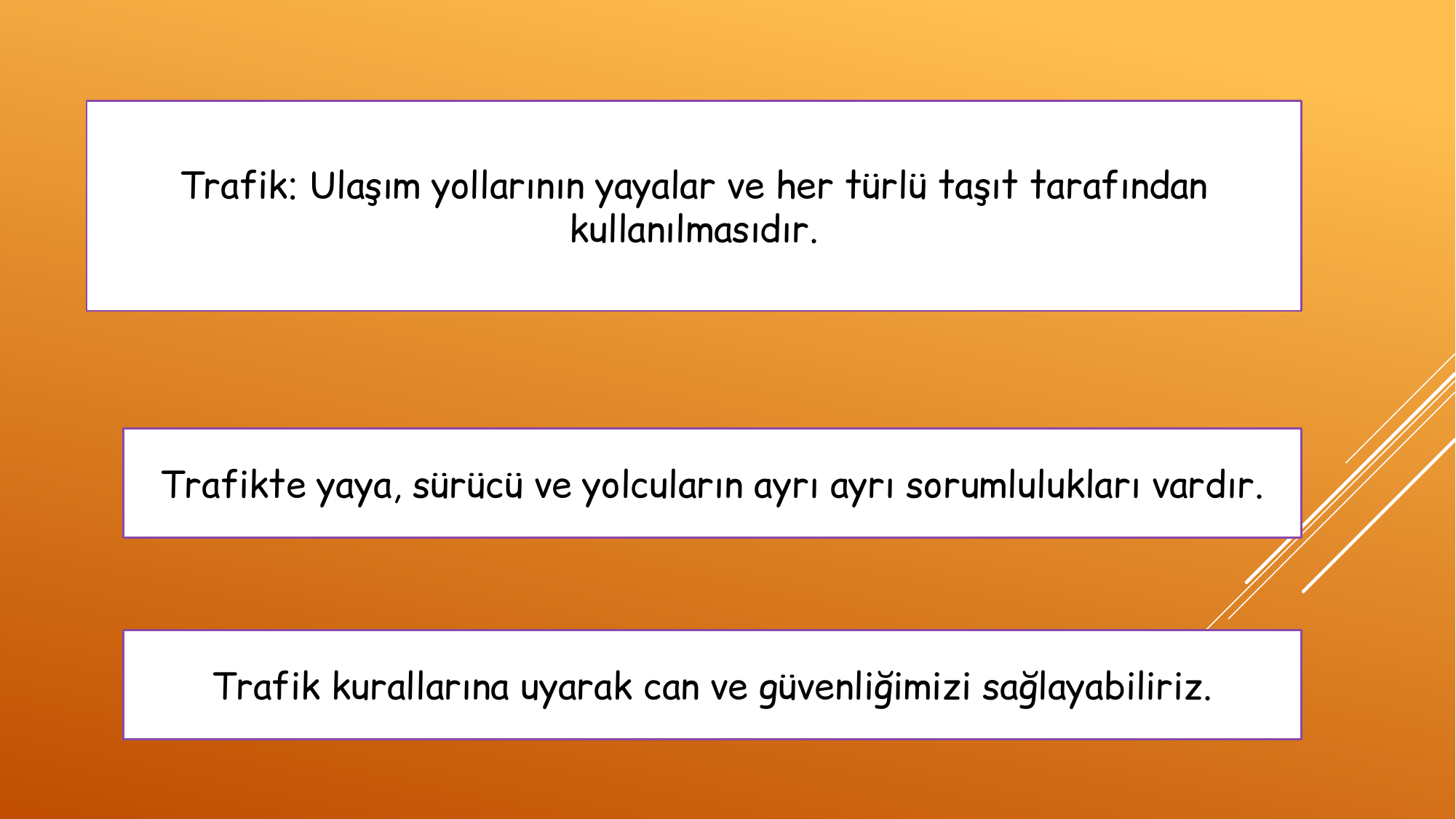

Trafik: Ulaşım yollarının yayalar ve her türlü taşıt tarafından
kullanılmasıdır.
Trafikte yaya, sürücü ve yolcuların ayrı ayrı sorumlulukları vardır.
Trafik kurallarına uyarak can ve güvenliğimizi sağlayabiliriz.